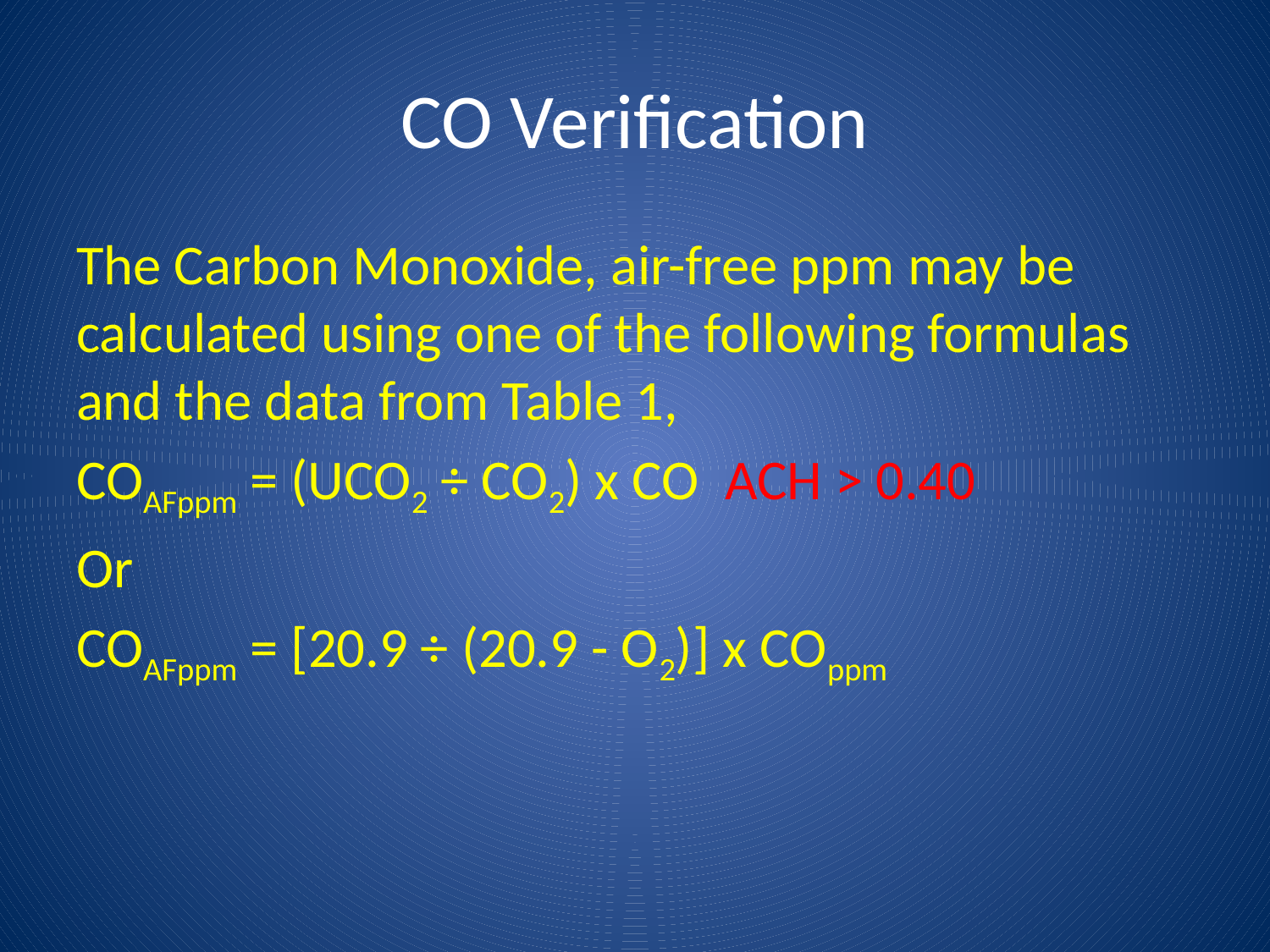

# CO Verification
The Carbon Monoxide, air-free ppm may be calculated using one of the following formulas and the data from Table 1,
COAFppm = (UCO2 ÷ CO2) x CO  ACH ˃ 0.40
Or
COAFppm = [20.9 ÷ (20.9 - O2)] x COppm